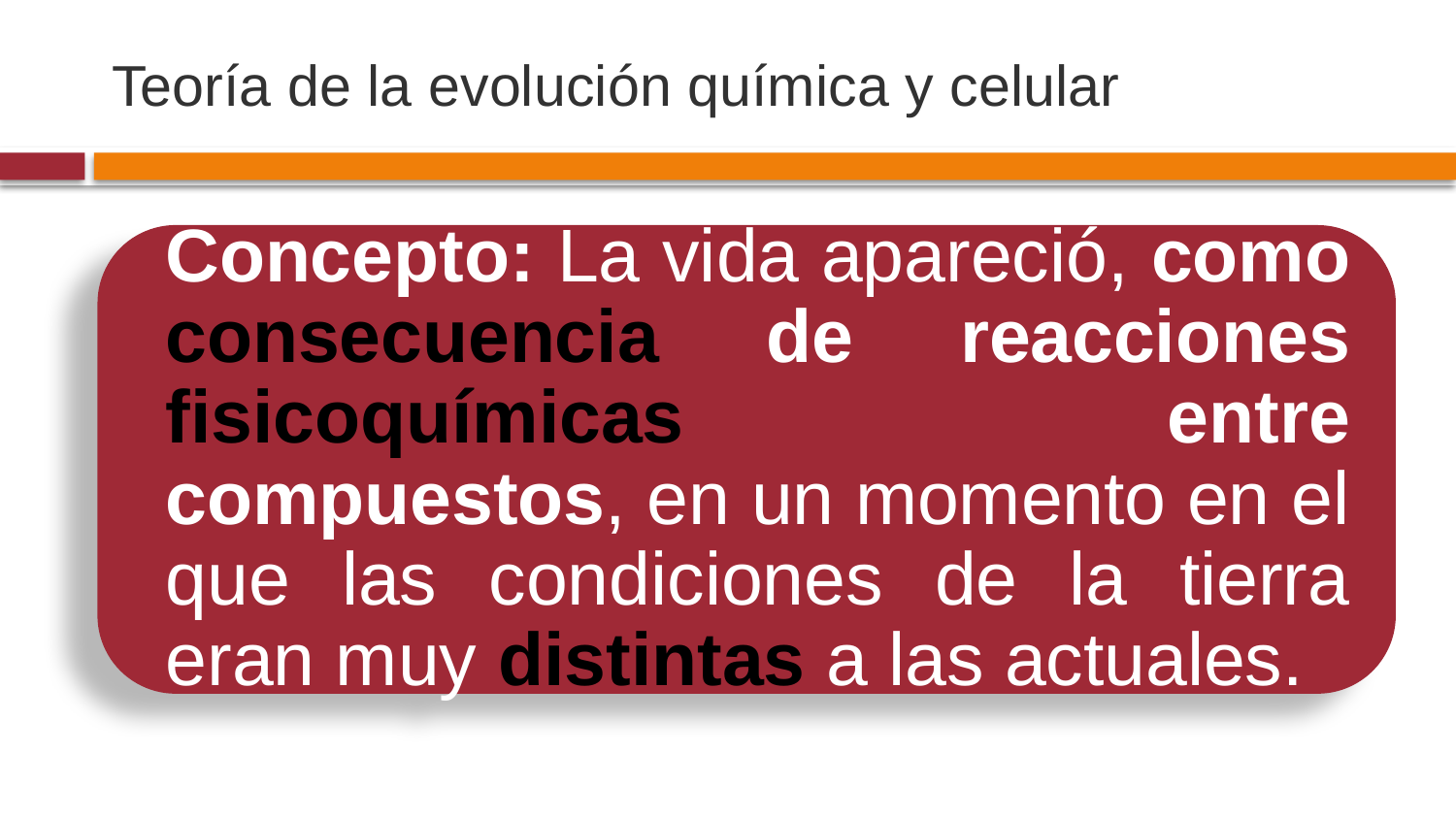

# Teoría de la evolución química y celular
Concepto: La vida apareció, como consecuencia de reacciones fisicoquímicas entre compuestos, en un momento en el que las condiciones de la tierra eran muy distintas a las actuales.